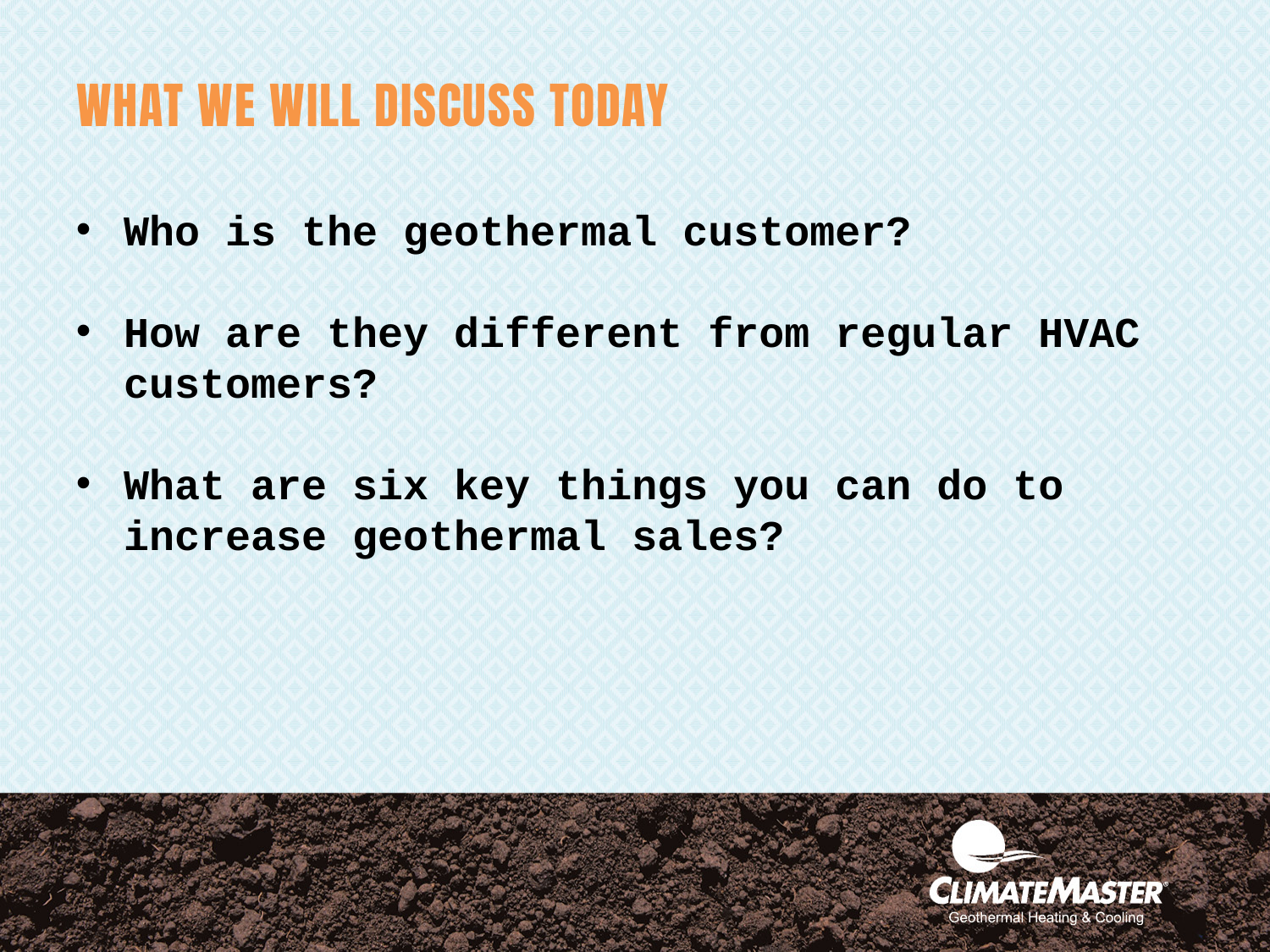

# WHAT WE WILL DISCUSS TODAY
Who is the geothermal customer?

How are they different from regular HVAC customers?

What are six key things you can do to increase geothermal sales?